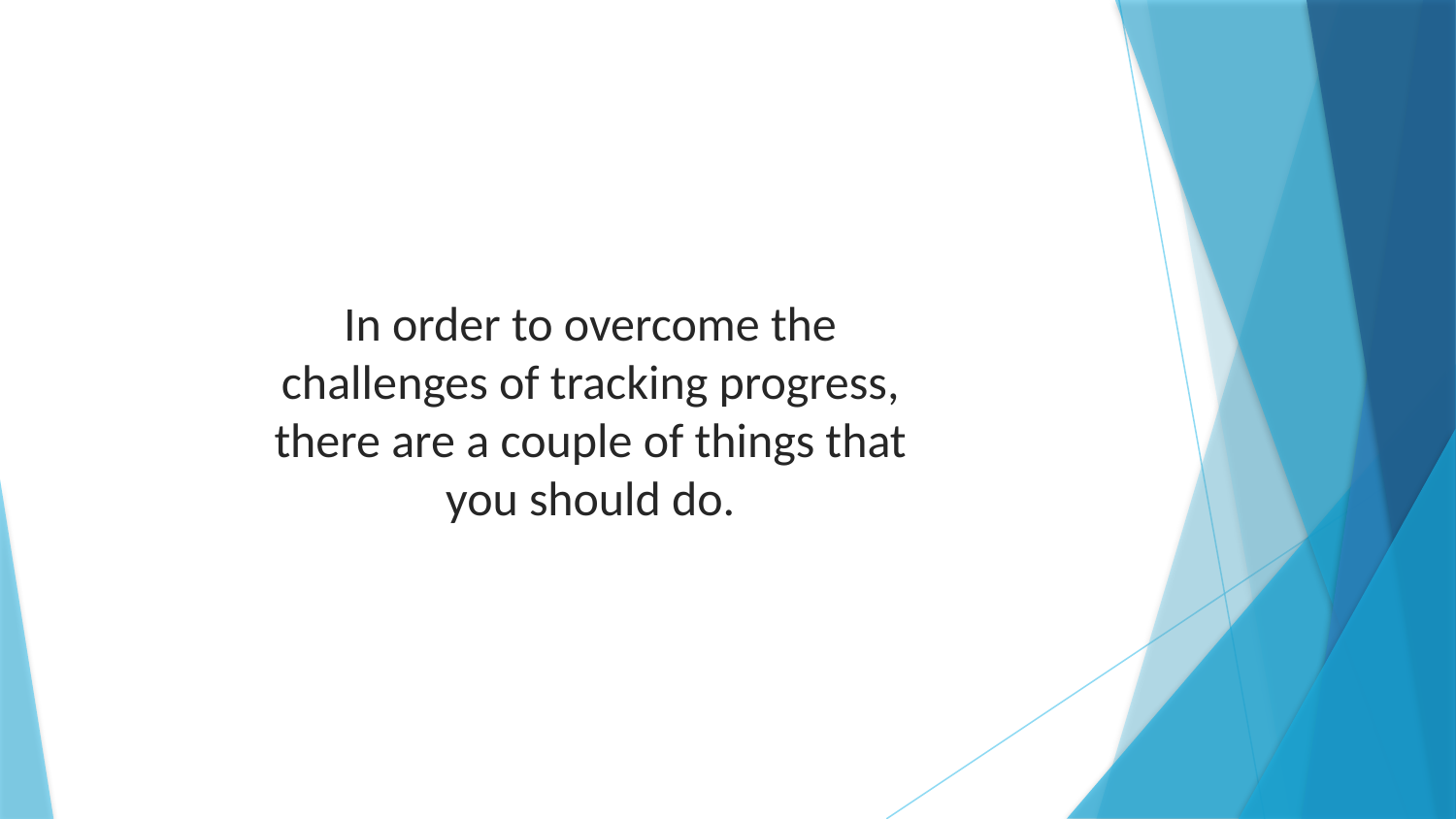

In order to overcome the challenges of tracking progress, there are a couple of things that you should do.